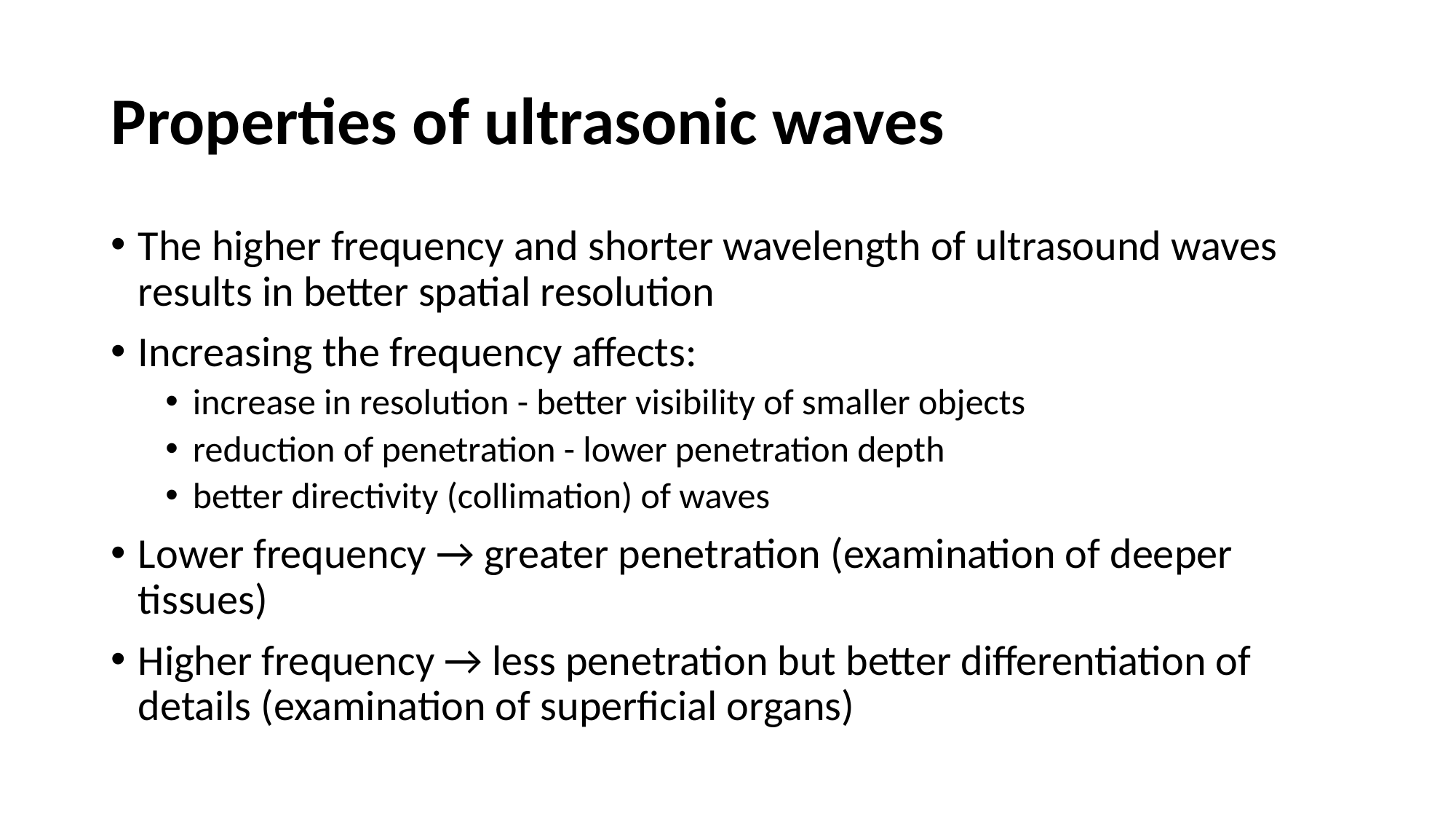

# Properties of ultrasonic waves
The higher frequency and shorter wavelength of ultrasound waves results in better spatial resolution
Increasing the frequency affects:
increase in resolution - better visibility of smaller objects
reduction of penetration - lower penetration depth
better directivity (collimation) of waves
Lower frequency → greater penetration (examination of deeper tissues)
Higher frequency → less penetration but better differentiation of details (examination of superficial organs)